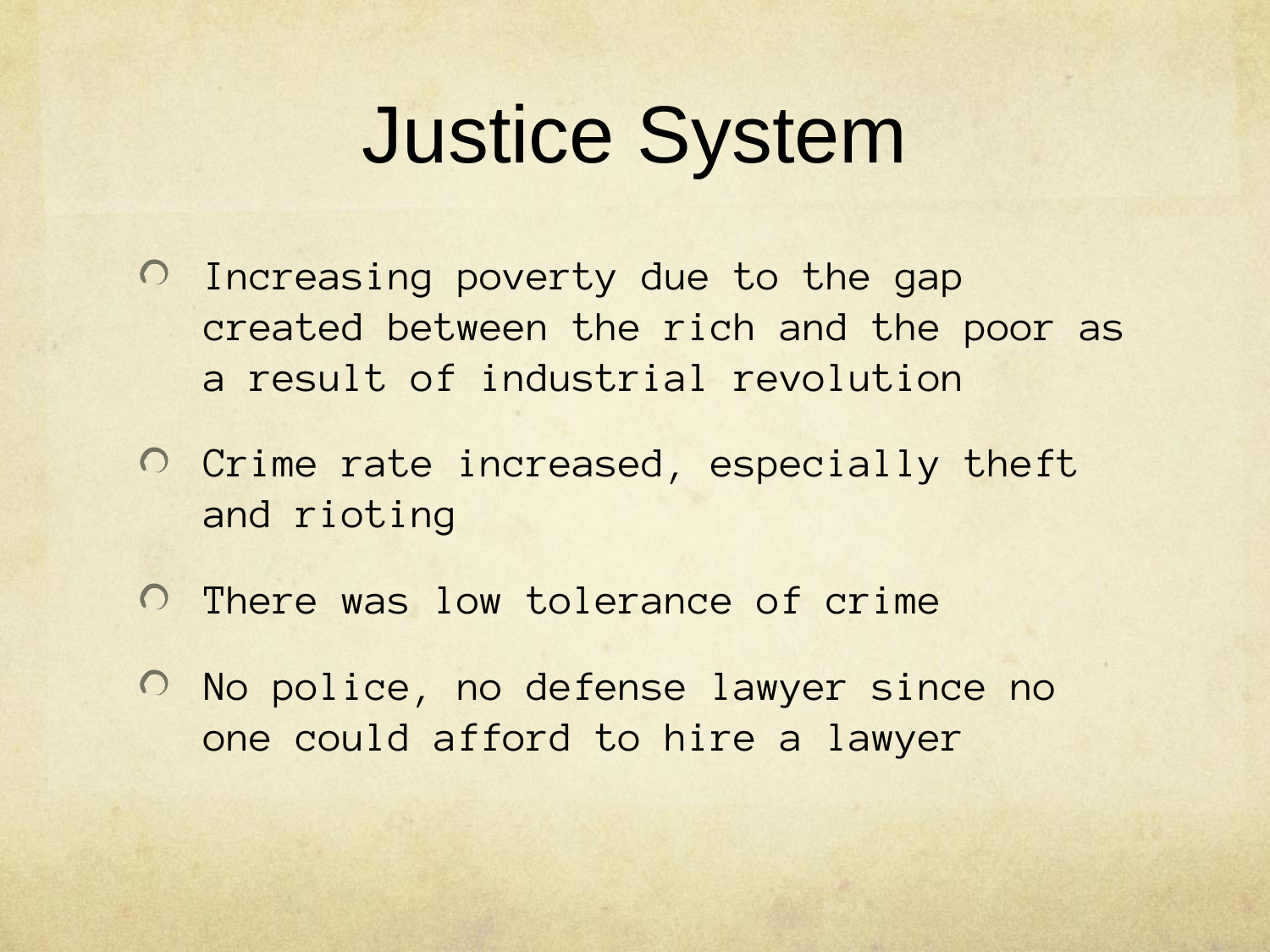

# Justice System
Increasing poverty due to the gap created between the rich and the poor as a result of industrial revolution
Crime rate increased, especially theft and rioting
There was low tolerance of crime
No police, no defense lawyer since no one could afford to hire a lawyer